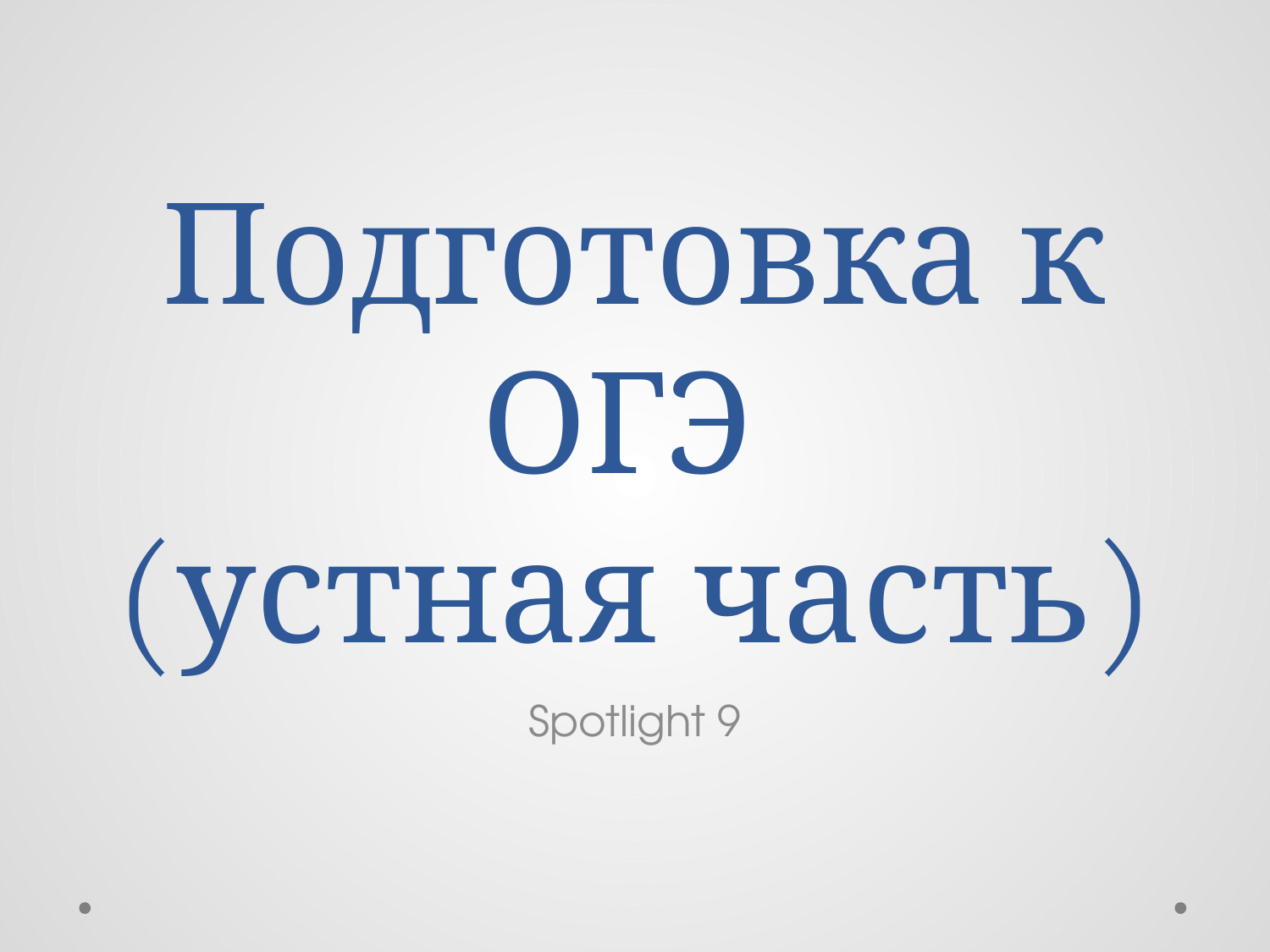

# Подготовка к ОГЭ (устная часть)
Spotlight 9